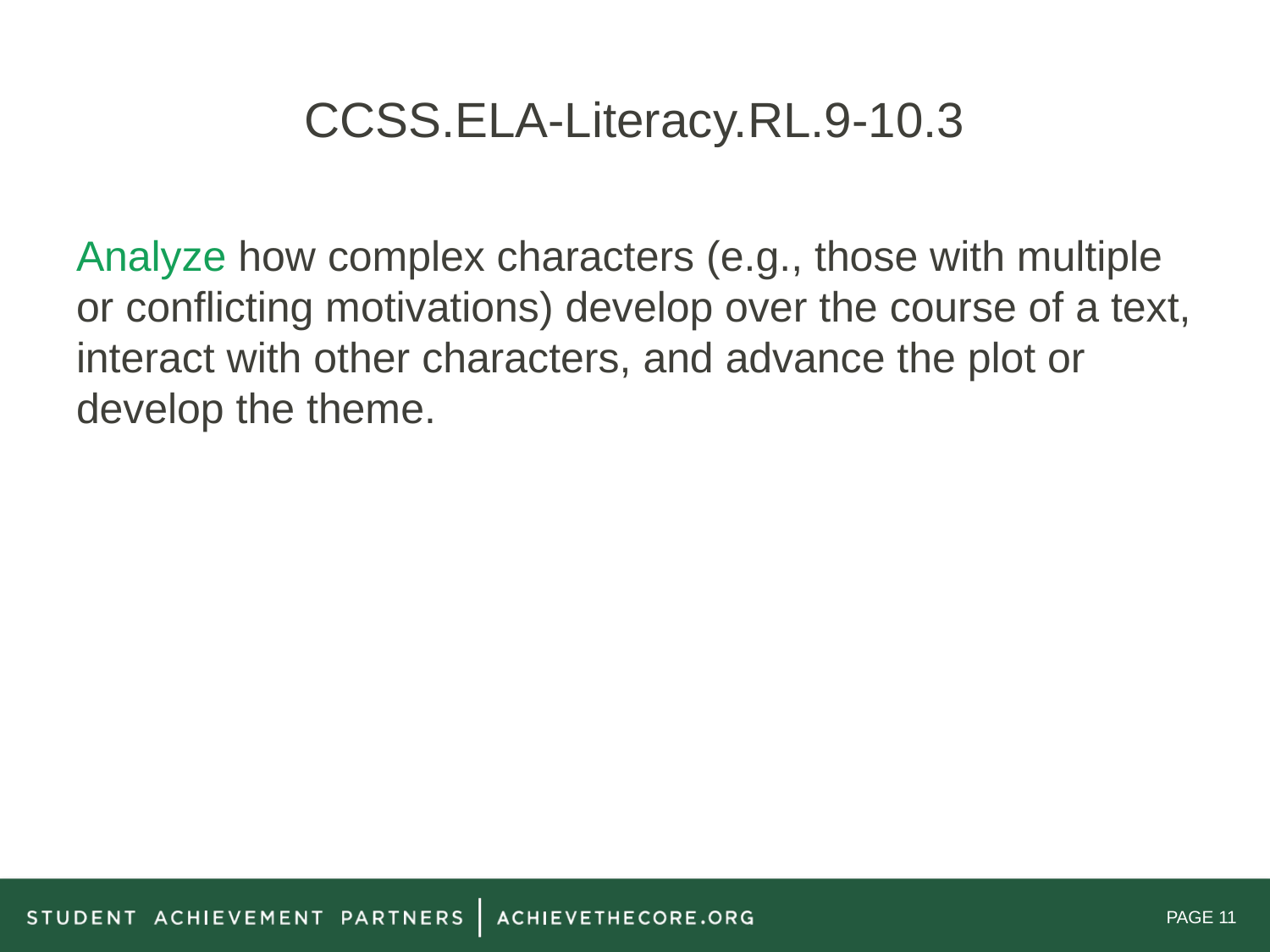

# CCSS.ELA-Literacy.RL.9-10.3
Analyze how complex characters (e.g., those with multiple or conflicting motivations) develop over the course of a text, interact with other characters, and advance the plot or develop the theme.